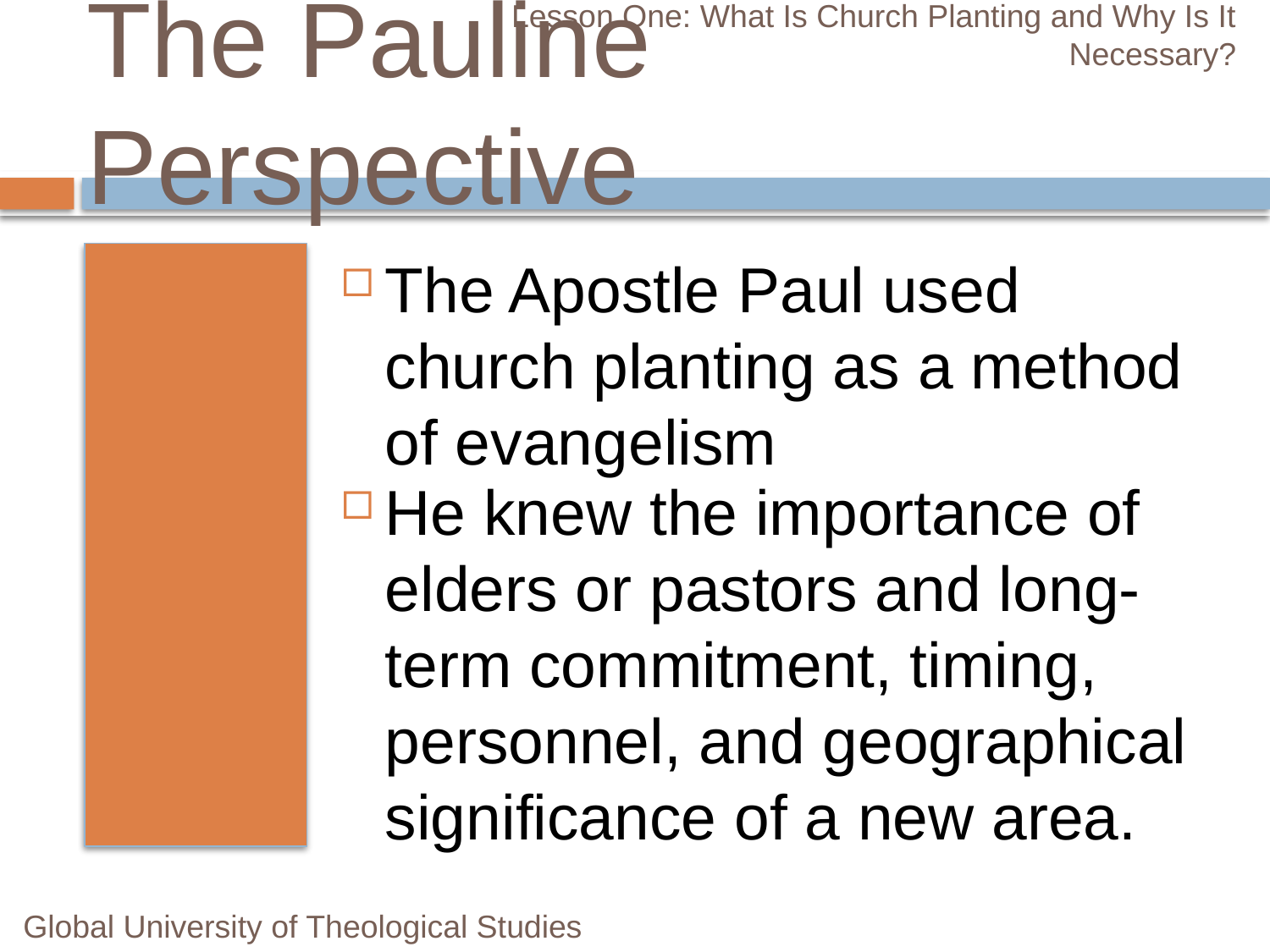

Lesson One: What Is Church Planting and Why Is It Necessary?
# The Pauline Perspective

The Apostle Paul used church planting as a method of evangelism
He knew the importance of elders or pastors and long-term commitment, timing, personnel, and geographical significance of a new area.
Global University of Theological Studies